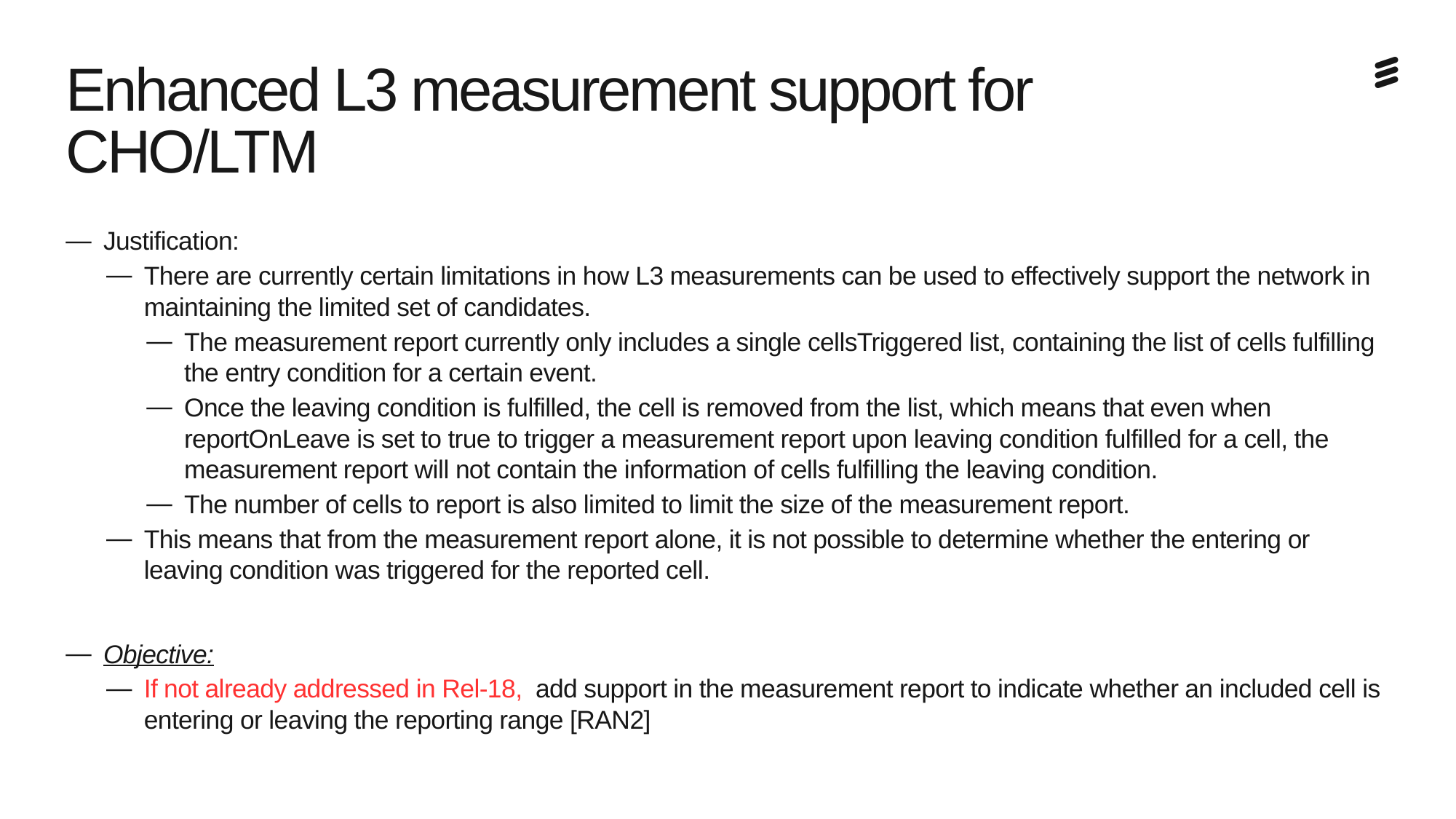

# Enhanced L3 measurement support for CHO/LTM
Justification:
There are currently certain limitations in how L3 measurements can be used to effectively support the network in maintaining the limited set of candidates.
The measurement report currently only includes a single cellsTriggered list, containing the list of cells fulfilling the entry condition for a certain event.
Once the leaving condition is fulfilled, the cell is removed from the list, which means that even when reportOnLeave is set to true to trigger a measurement report upon leaving condition fulfilled for a cell, the measurement report will not contain the information of cells fulfilling the leaving condition.
The number of cells to report is also limited to limit the size of the measurement report.
This means that from the measurement report alone, it is not possible to determine whether the entering or leaving condition was triggered for the reported cell.

Objective:
If not already addressed in Rel-18,  add support in the measurement report to indicate whether an included cell is entering or leaving the reporting range [RAN2]